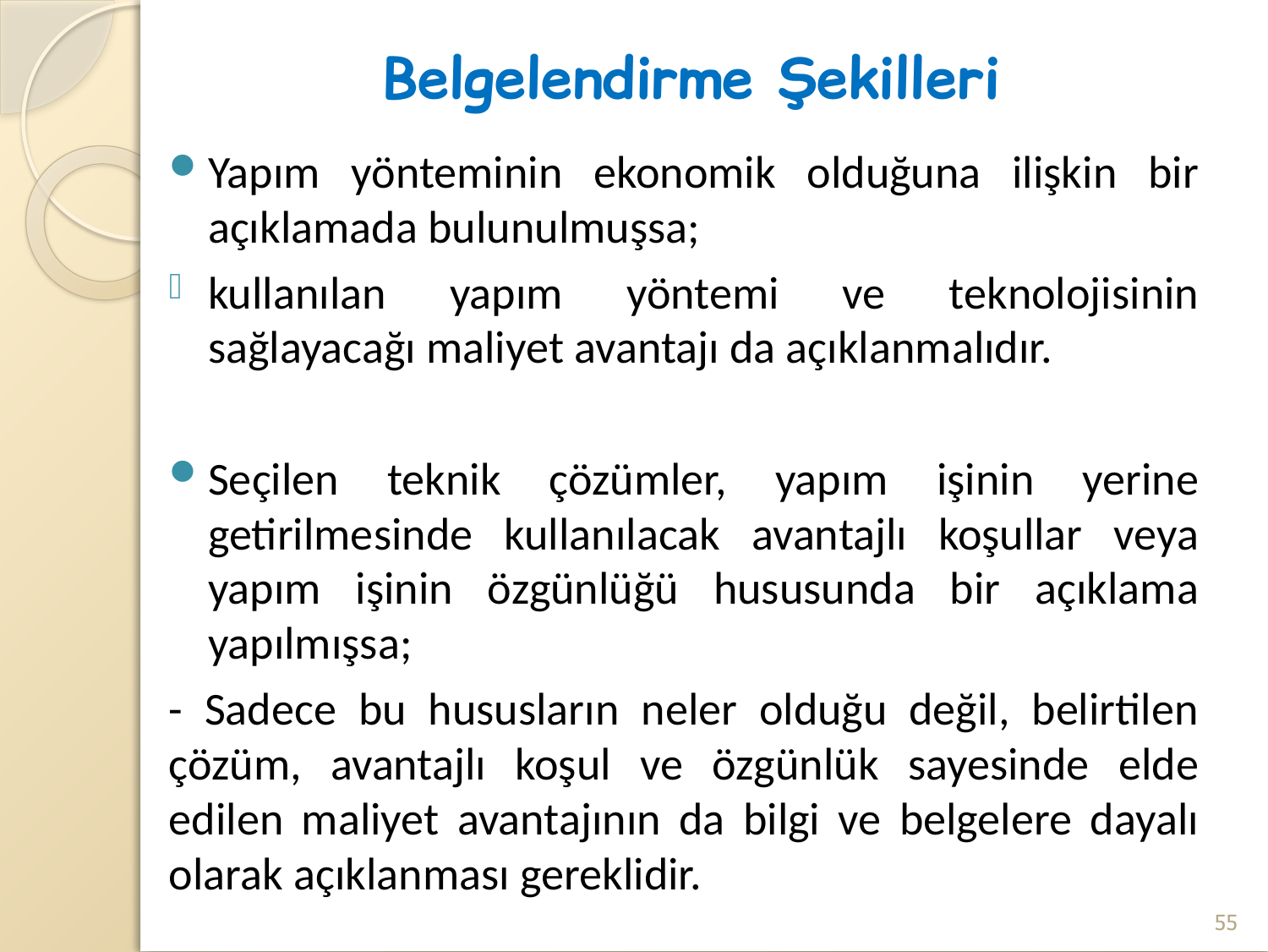

# Belgelendirme Şekilleri
Yapım yönteminin ekonomik olduğuna ilişkin bir açıklamada bulunulmuşsa;
kullanılan yapım yöntemi ve teknolojisinin sağlayacağı maliyet avantajı da açıklanmalıdır.

Seçilen teknik çözümler, yapım işinin yerine getirilmesinde kullanılacak avantajlı koşullar veya yapım işinin özgünlüğü hususunda bir açıklama yapılmışsa;
- Sadece bu hususların neler olduğu değil, belirtilen çözüm, avantajlı koşul ve özgünlük sayesinde elde edilen maliyet avantajının da bilgi ve belgelere dayalı olarak açıklanması gereklidir.

55